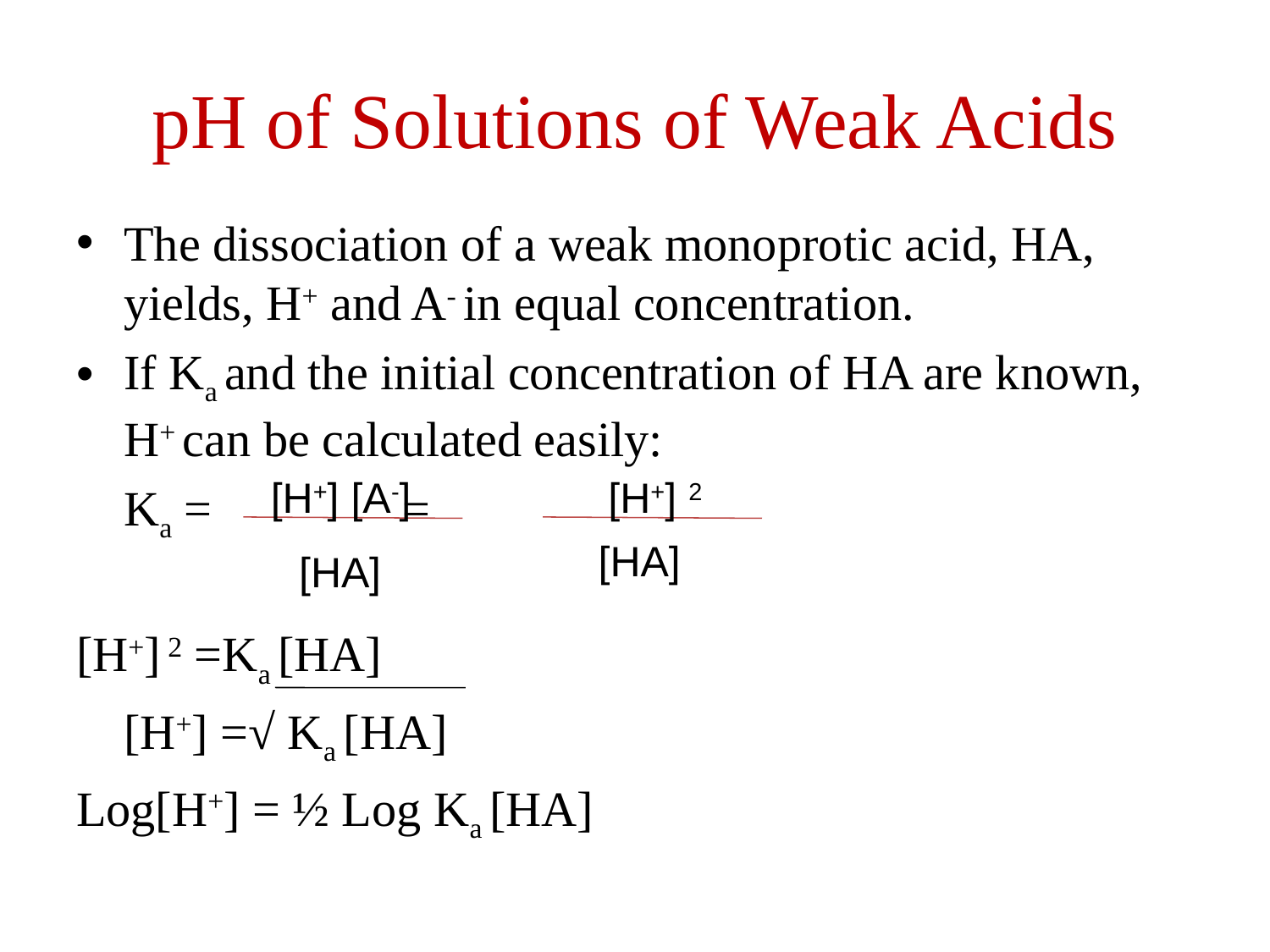

# pH of Solutions of Weak Acids
The dissociation of a weak monoprotic acid, HA, yields, H+ and A- in equal concentration.
If Ka and the initial concentration of HA are known, H+ can be calculated easily:
	Ka =		  =

[H+] 2 =Ka [HA]
	[H+] =√ Ka [HA]
Log[H+] = ½ Log Ka [HA]

[H+] [A-]
[H+] 2
[HA]
[HA]